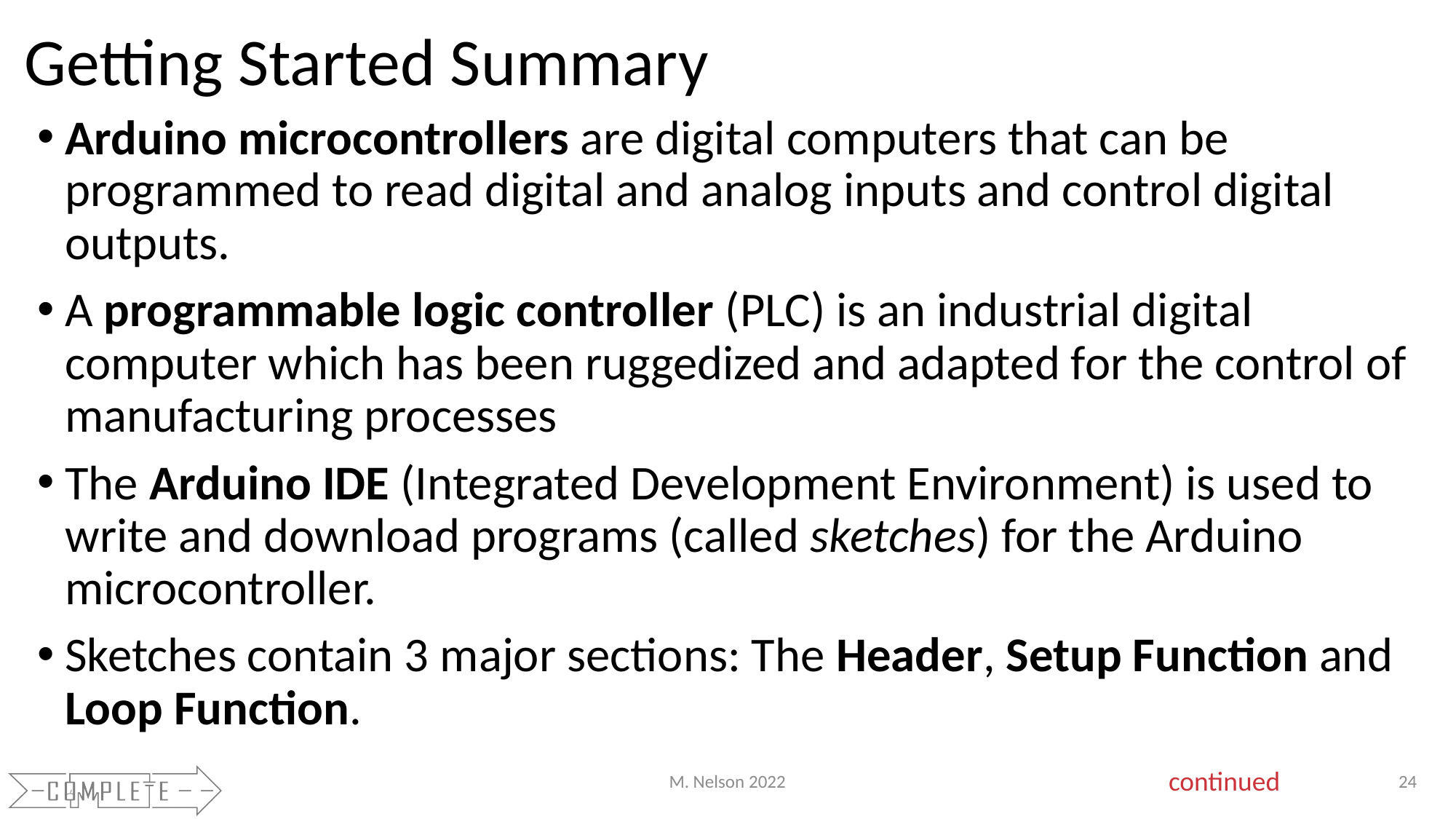

# Getting Started Summary
Arduino microcontrollers are digital computers that can be programmed to read digital and analog inputs and control digital outputs.
A programmable logic controller (PLC) is an industrial digital computer which has been ruggedized and adapted for the control of manufacturing processes
The Arduino IDE (Integrated Development Environment) is used to write and download programs (called sketches) for the Arduino microcontroller.
Sketches contain 3 major sections: The Header, Setup Function and Loop Function.

continued
M. Nelson 2022
24